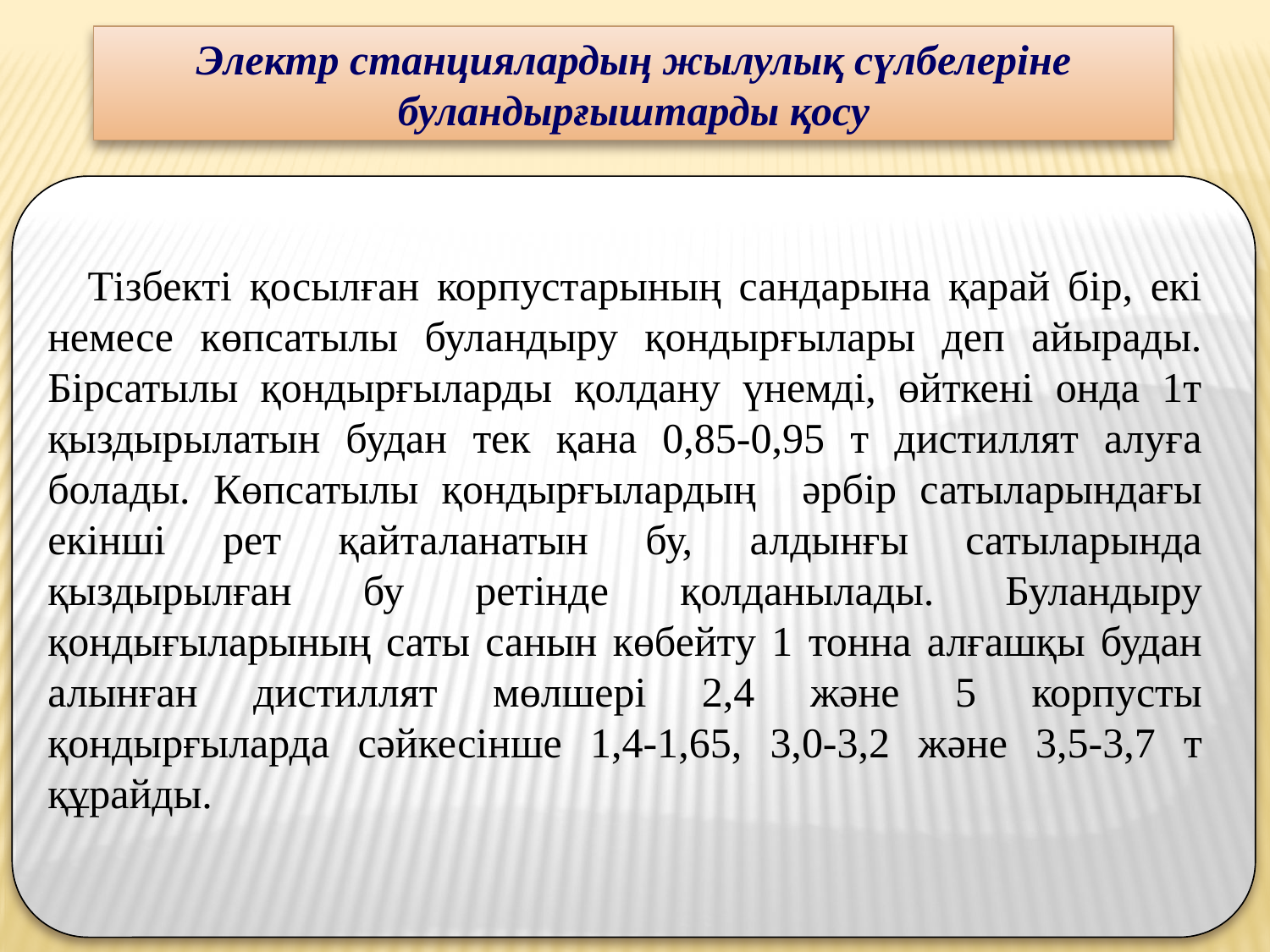

Электр станциялардың жылулық сүлбелеріне буландырғыштарды қосу

Тізбекті қосылған корпустарының сандарына қарай бір, екі немесе көпсатылы буландыру қондырғылары деп айырады. Бірсатылы қондырғыларды қолдану үнемді, өйткені онда 1т қыздырылатын будан тек қана 0,85-0,95 т дистиллят алуға болады. Көпсатылы қондырғылардың  әрбір сатыларындағы екінші рет қайталанатын бу, алдынғы сатыларында қыздырылған бу ретінде қолданылады. Буландыру қондығыларының саты санын көбейту 1 тонна алғашқы будан алынған дистиллят мөлшері 2,4 және 5 корпусты қондырғыларда сәйкесінше 1,4-1,65, 3,0-3,2 және 3,5-3,7 т құрайды.